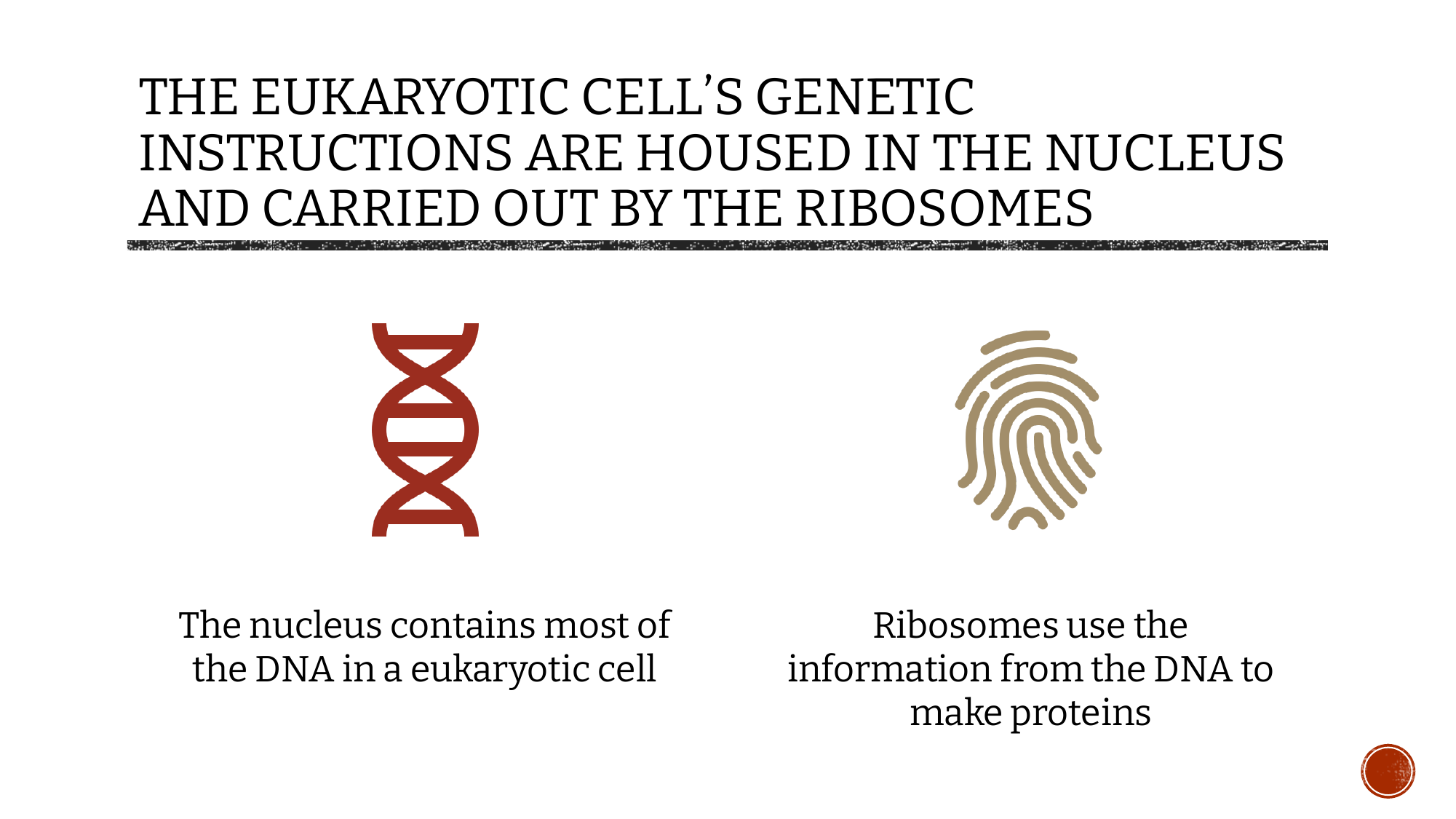

# The eukaryotic cell’s genetic instructions are housed in the nucleus and carried out by the ribosomes

The nucleus contains most of the DNA in a eukaryotic cell
Ribosomes use the information from the DNA to make proteins